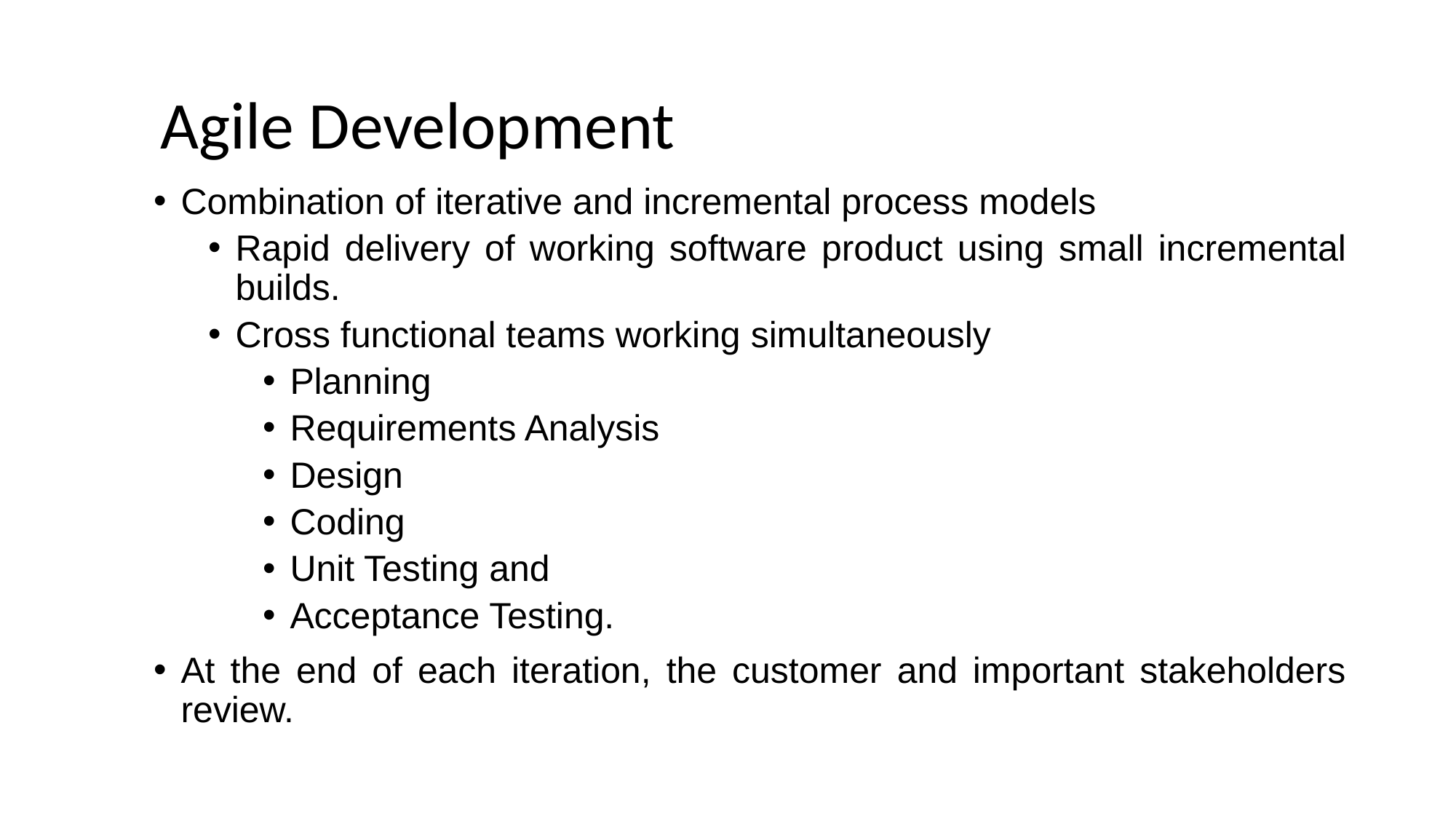

# Agile Development
Combination of iterative and incremental process models
Rapid delivery of working software product using small incremental builds.
Cross functional teams working simultaneously
Planning
Requirements Analysis
Design
Coding
Unit Testing and
Acceptance Testing.
At the end of each iteration, the customer and important stakeholders review.